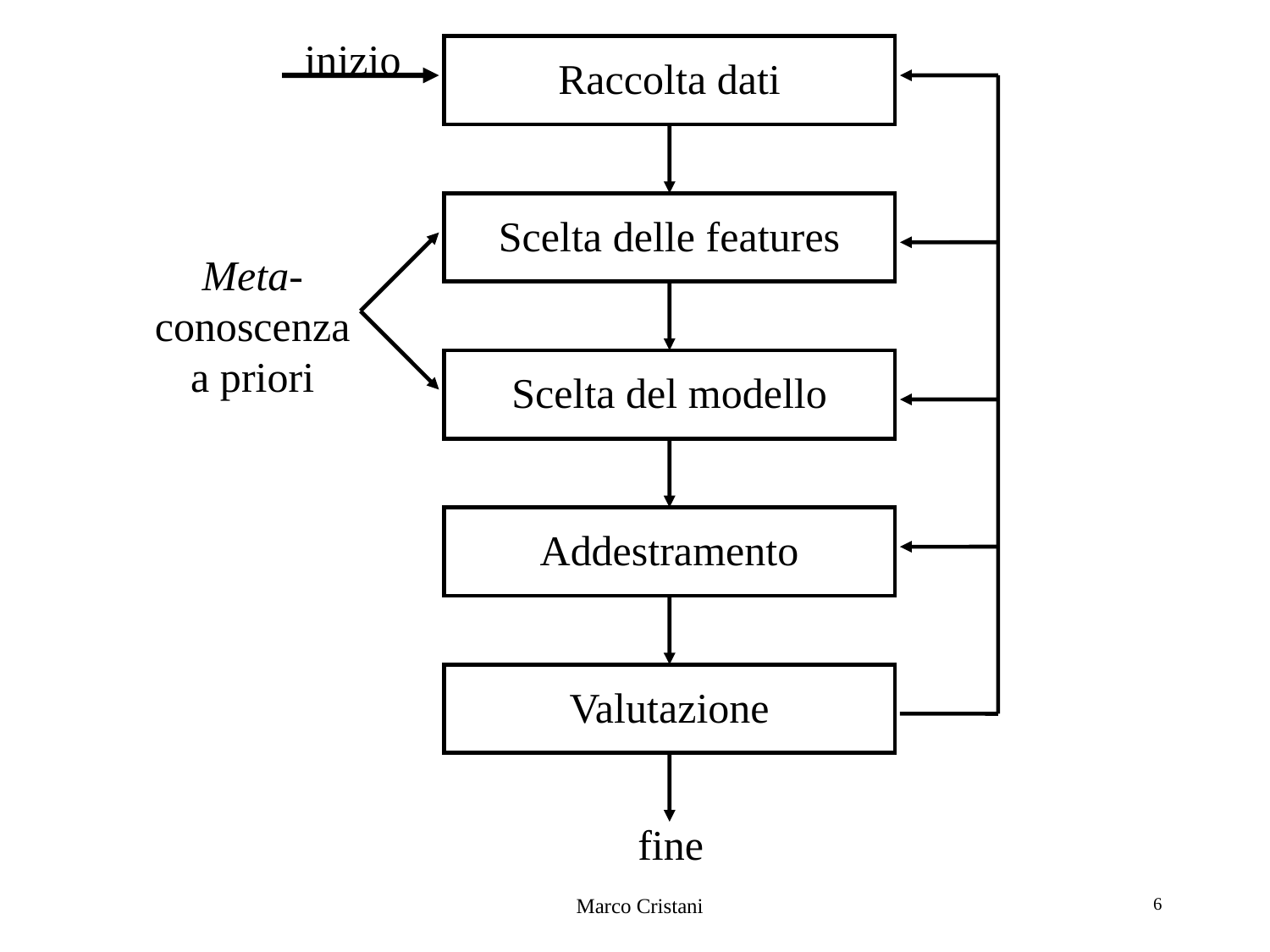

inizio

Raccolta dati

Scelta delle features

Meta-conoscenza a priori

Scelta del modello

Addestramento

Valutazione

fine
Marco Cristani
6